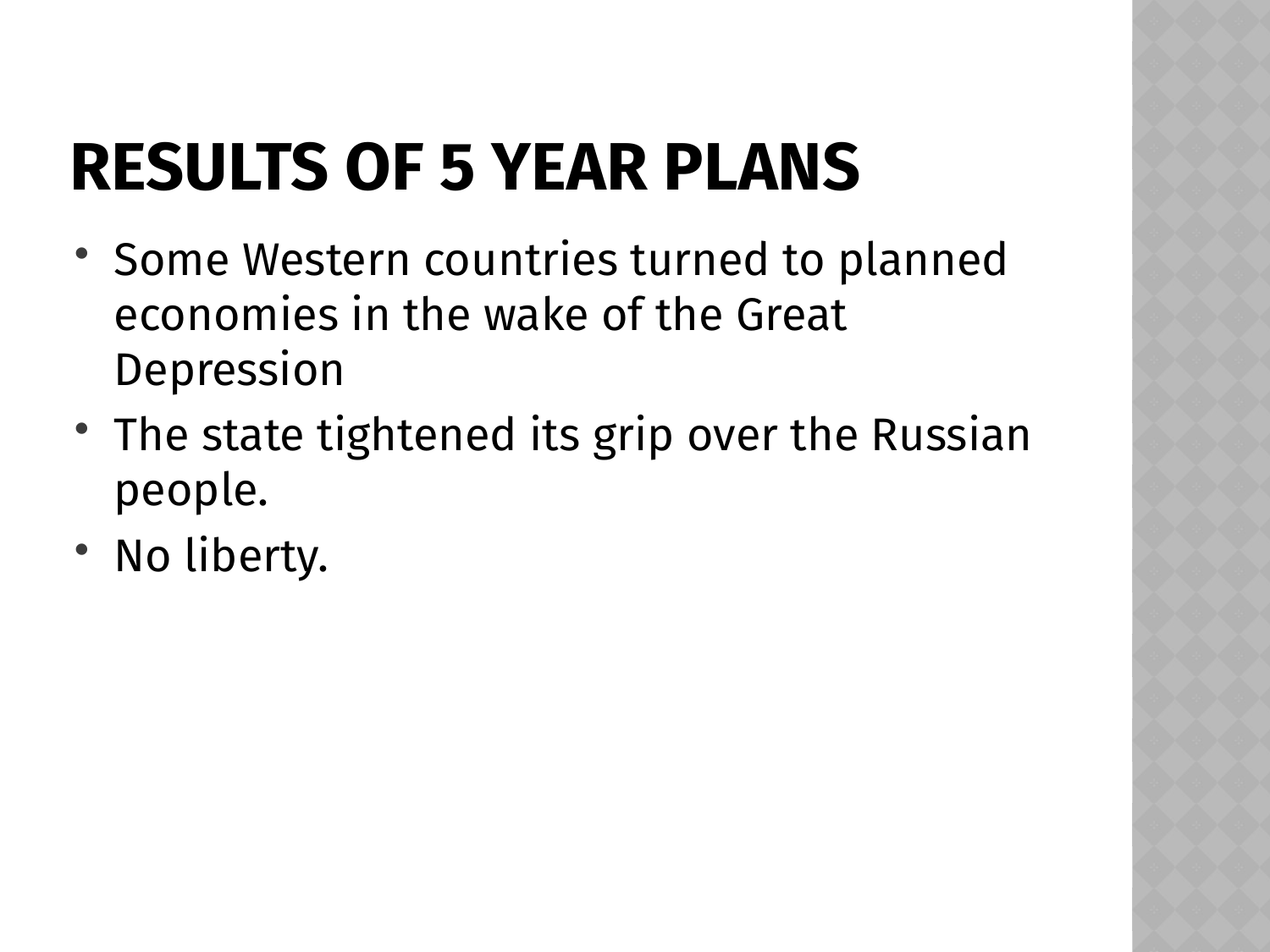

# Results of 5 year plans
Some Western countries turned to planned economies in the wake of the Great Depression
The state tightened its grip over the Russian people.
No liberty.